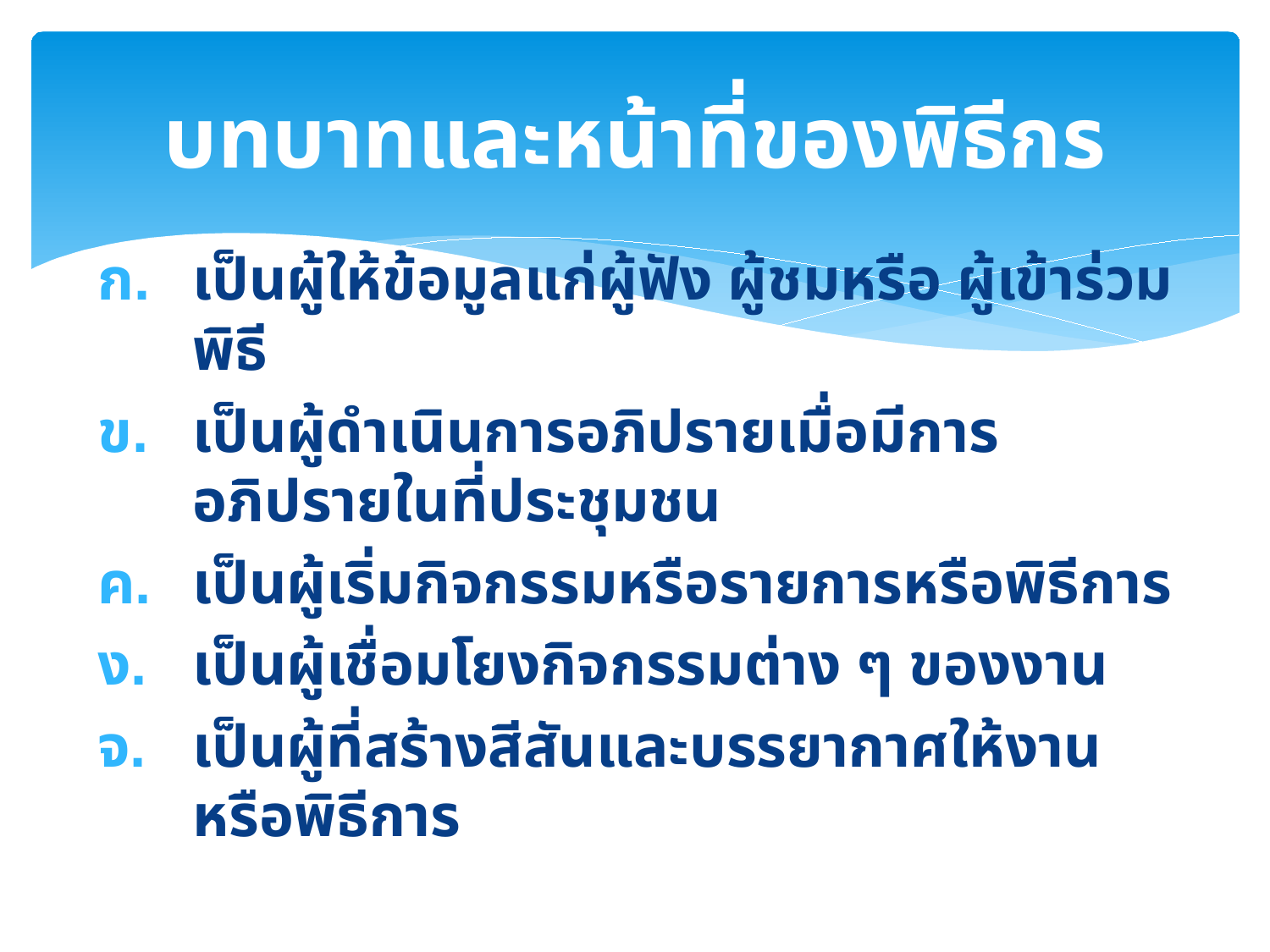

# บทบาทและหน้าที่ของพิธีกร
เป็นผู้ให้ข้อมูลแก่ผู้ฟัง ผู้ชมหรือ ผู้เข้าร่วมพิธี
เป็นผู้ดำเนินการอภิปรายเมื่อมีการอภิปรายในที่ประชุมชน
เป็นผู้เริ่มกิจกรรมหรือรายการหรือพิธีการ
เป็นผู้เชื่อมโยงกิจกรรมต่าง ๆ ของงาน
เป็นผู้ที่สร้างสีสันและบรรยากาศให้งานหรือพิธีการ